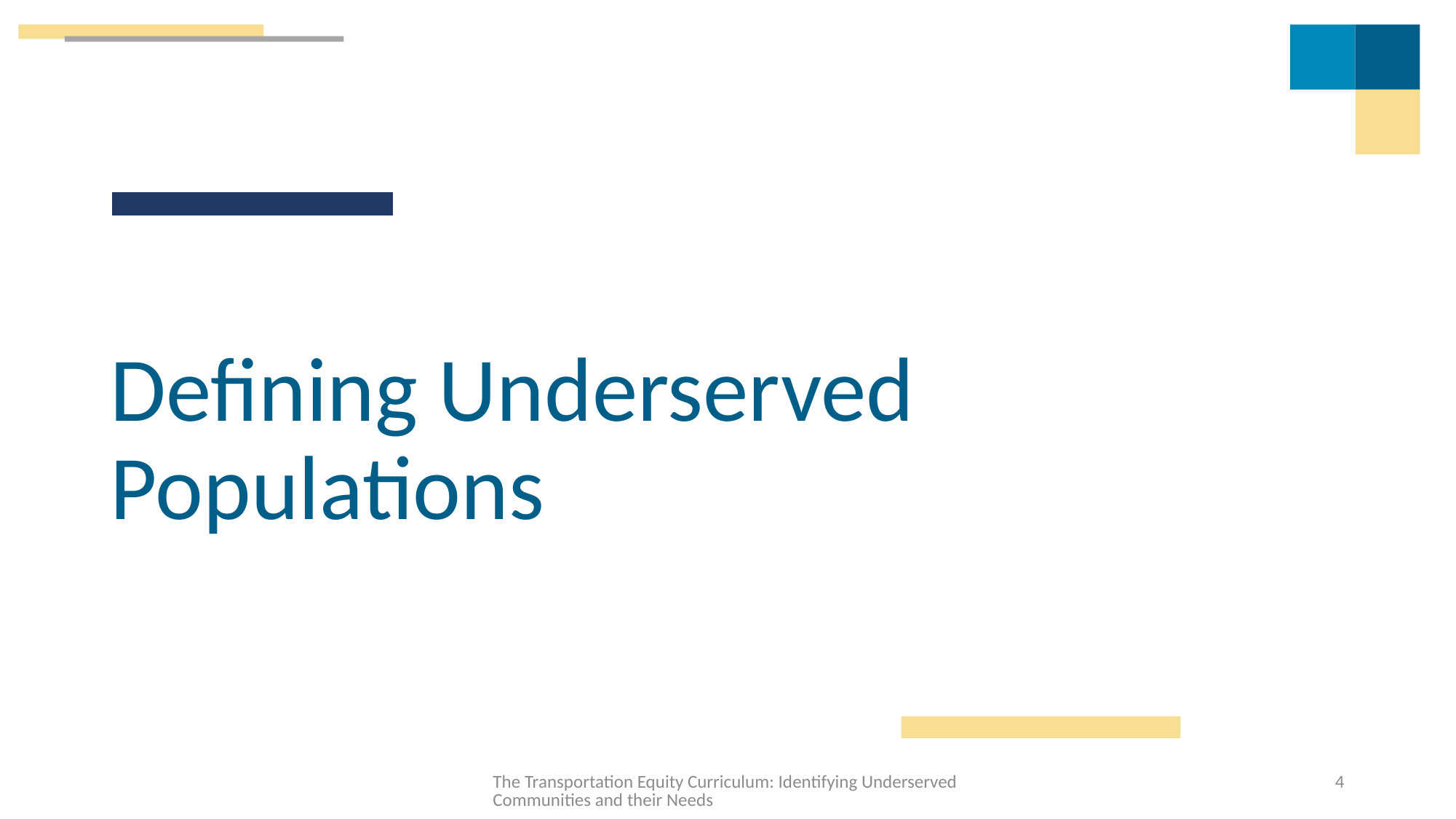

# Defining Underserved Populations

The Transportation Equity Curriculum: Identifying Underserved Communities and their Needs
4